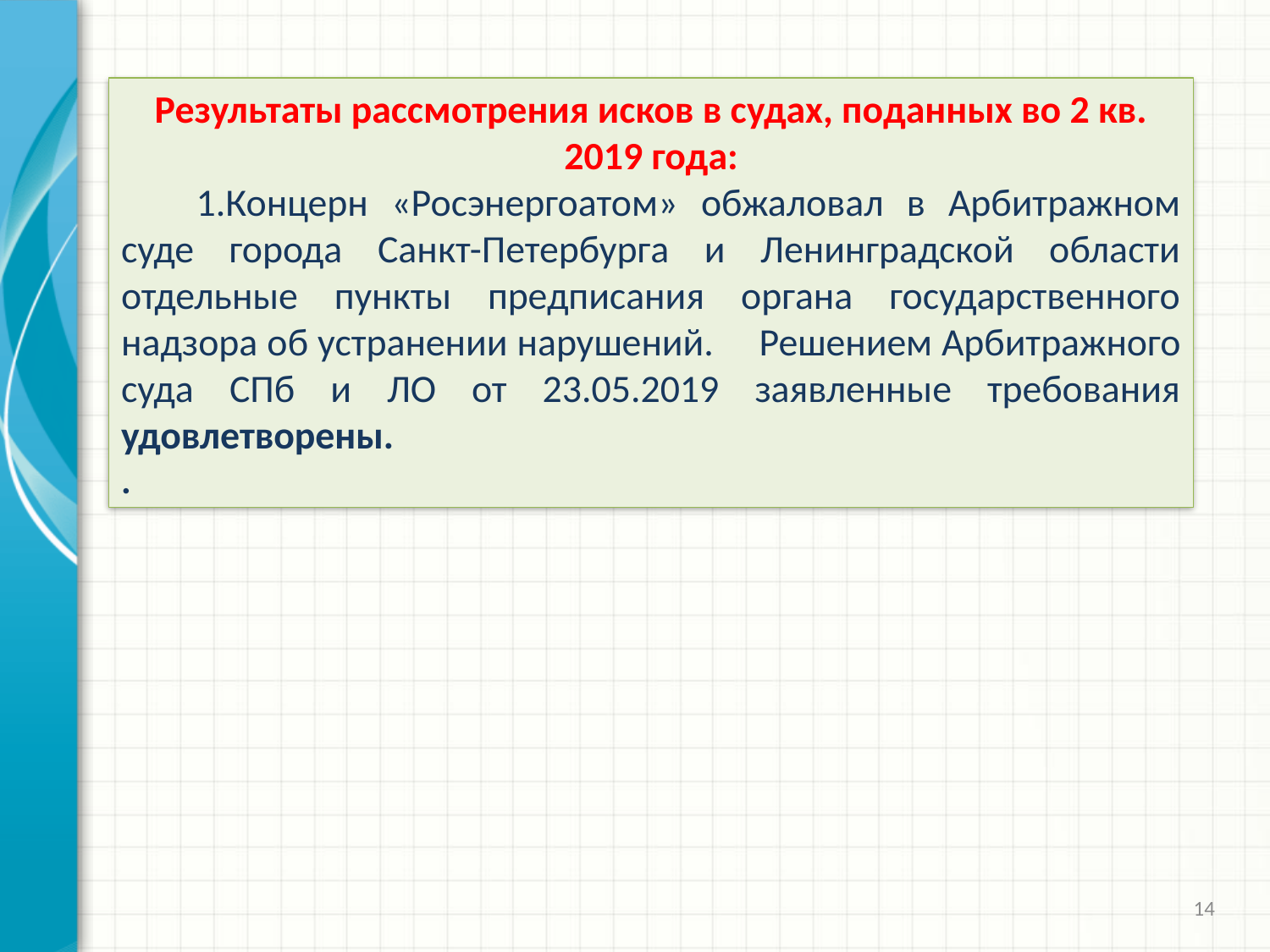

Результаты рассмотрения исков в судах, поданных во 2 кв. 2019 года:
Концерн «Росэнергоатом» обжаловал в Арбитражном суде города Санкт-Петербурга и Ленинградской области отдельные пункты предписания органа государственного надзора об устранении нарушений. 	Решением Арбитражного суда СПб и ЛО от 23.05.2019 заявленные требования удовлетворены.
.
14